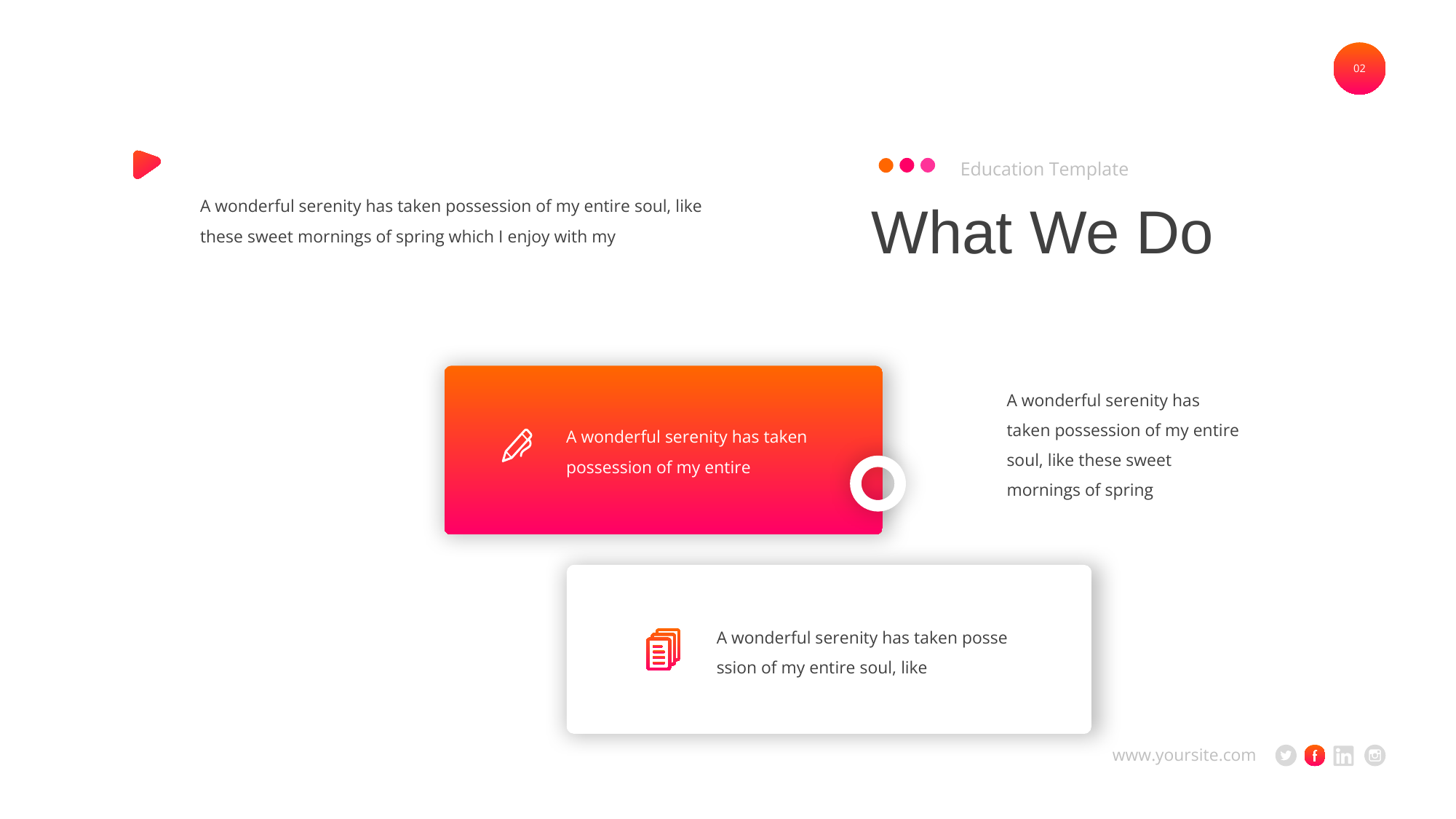

02
Education Template

A wonderful serenity has taken possession of my entire soul, like these sweet mornings of spring which I enjoy with my
What We Do

A wonderful serenity has taken possession of my entire soul, like these sweet mornings of spring
A wonderful serenity has taken possession of my entire

A wonderful serenity has taken posse ssion of my entire soul, like

www.yoursite.com